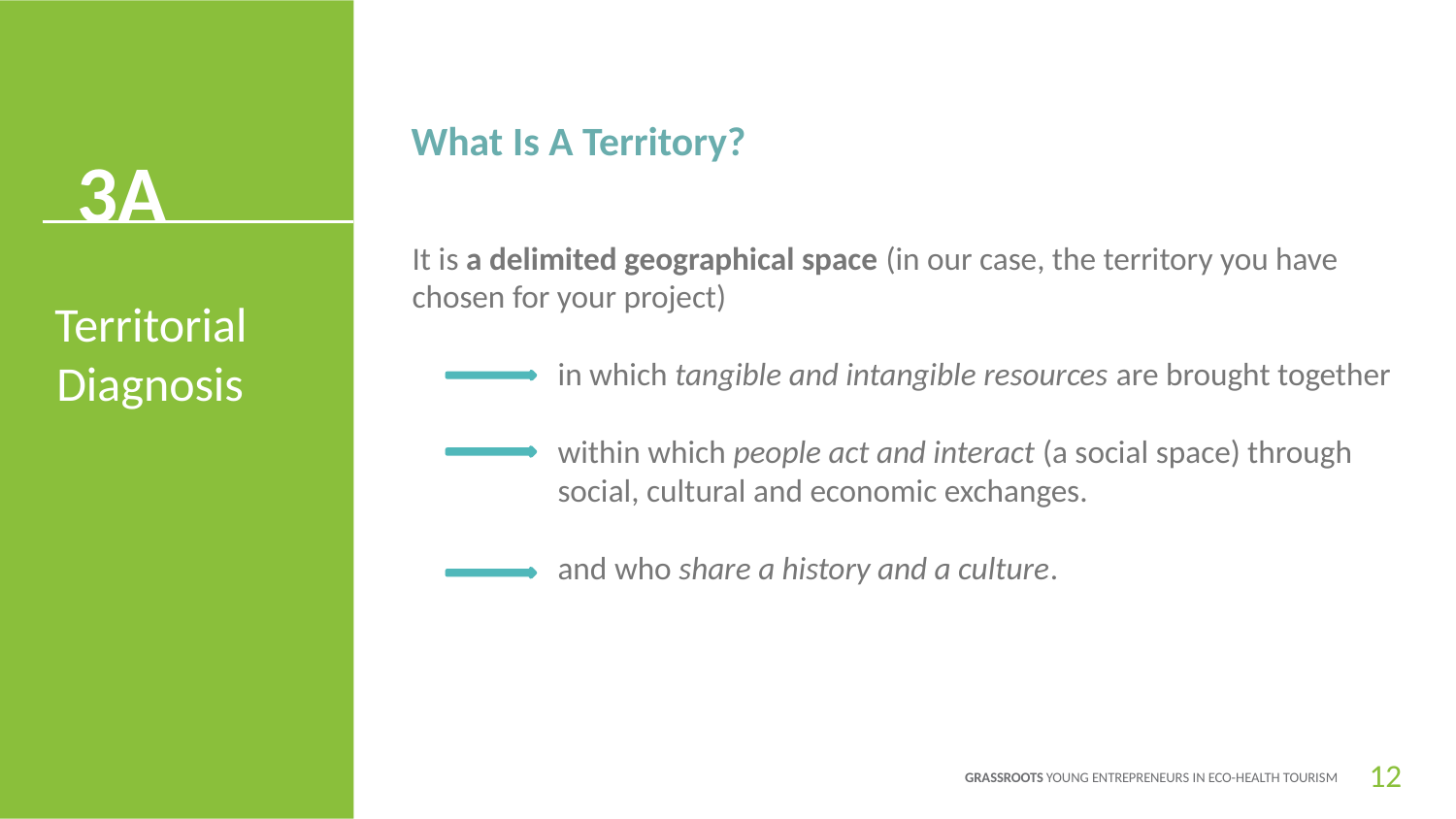

What Is A Territory?
3A

It is a delimited geographical space (in our case, the territory you have chosen for your project)

	in which tangible and intangible resources are brought together

	within which people act and interact (a social space) through 	social, cultural and economic exchanges.

	and who share a history and a culture.

Territorial Diagnosis

12